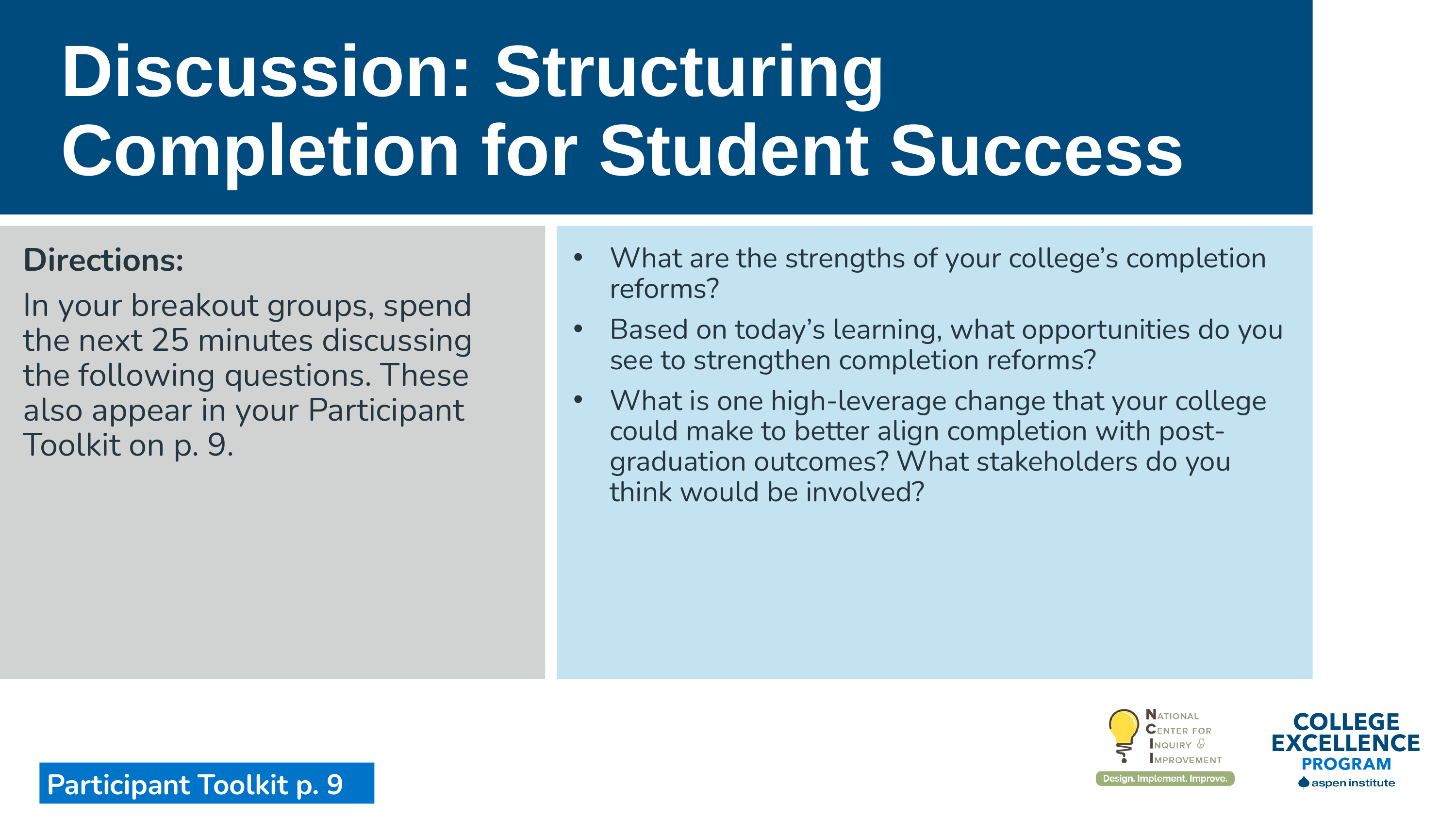

Discussion: Structuring Completion for Student Success
Directions:
In your breakout groups, spend the next 25 minutes discussing the following questions. These also appear in your Participant Toolkit on p. 9.
What are the strengths of your college’s completion reforms?
Based on today’s learning, what opportunities do you see to strengthen completion reforms?
What is one high-leverage change that your college could make to better align completion with post-graduation outcomes? What stakeholders do you think would be involved?
Participant Toolkit p. 9